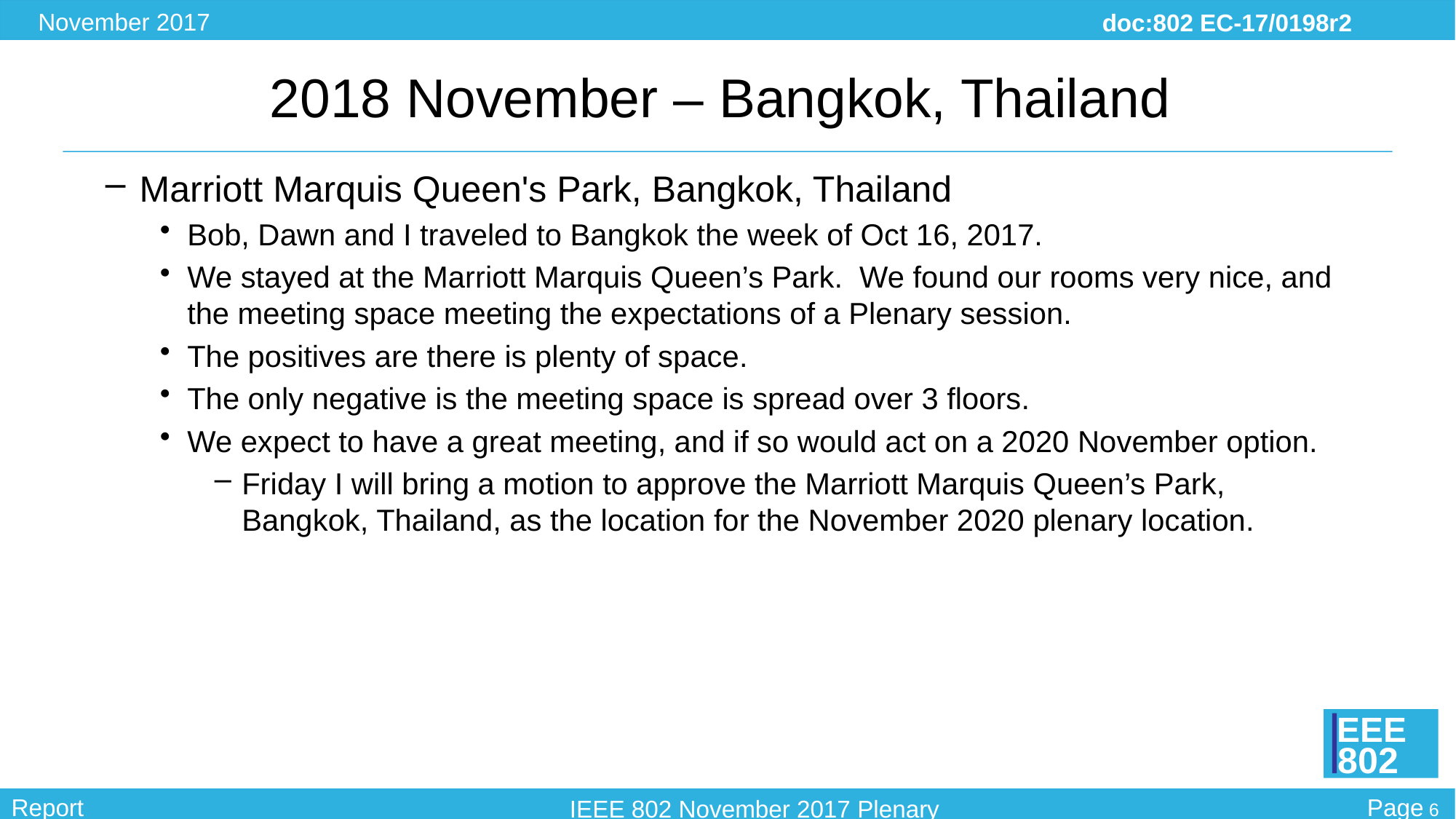

# 2018 November – Bangkok, Thailand
Marriott Marquis Queen's Park, Bangkok, Thailand
Bob, Dawn and I traveled to Bangkok the week of Oct 16, 2017.
We stayed at the Marriott Marquis Queen’s Park.  We found our rooms very nice, and the meeting space meeting the expectations of a Plenary session.
The positives are there is plenty of space.
The only negative is the meeting space is spread over 3 floors.
We expect to have a great meeting, and if so would act on a 2020 November option.
Friday I will bring a motion to approve the Marriott Marquis Queen’s Park, Bangkok, Thailand, as the location for the November 2020 plenary location.